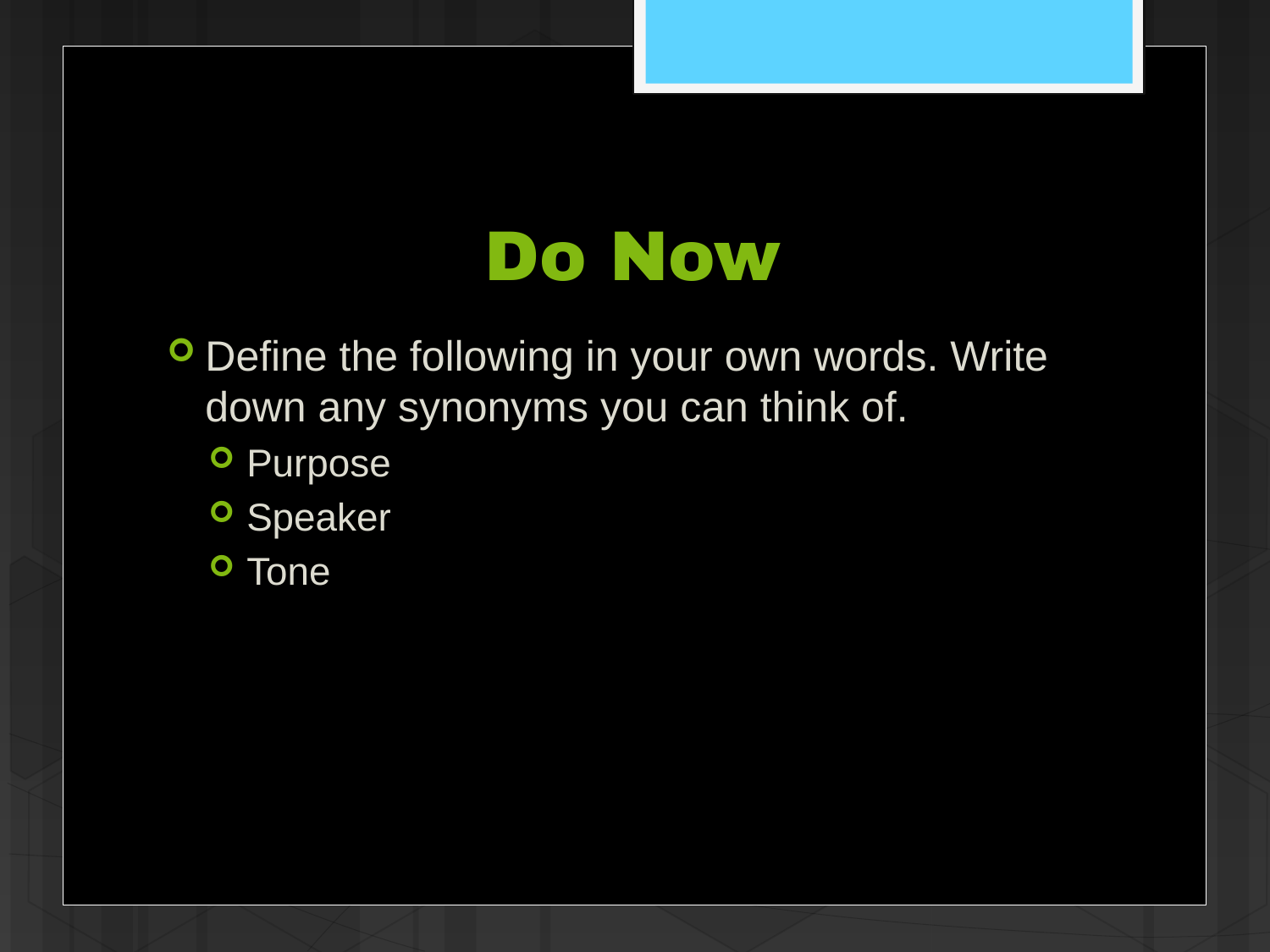

# Do Now
Define the following in your own words. Write down any synonyms you can think of.
Purpose
Speaker
Tone